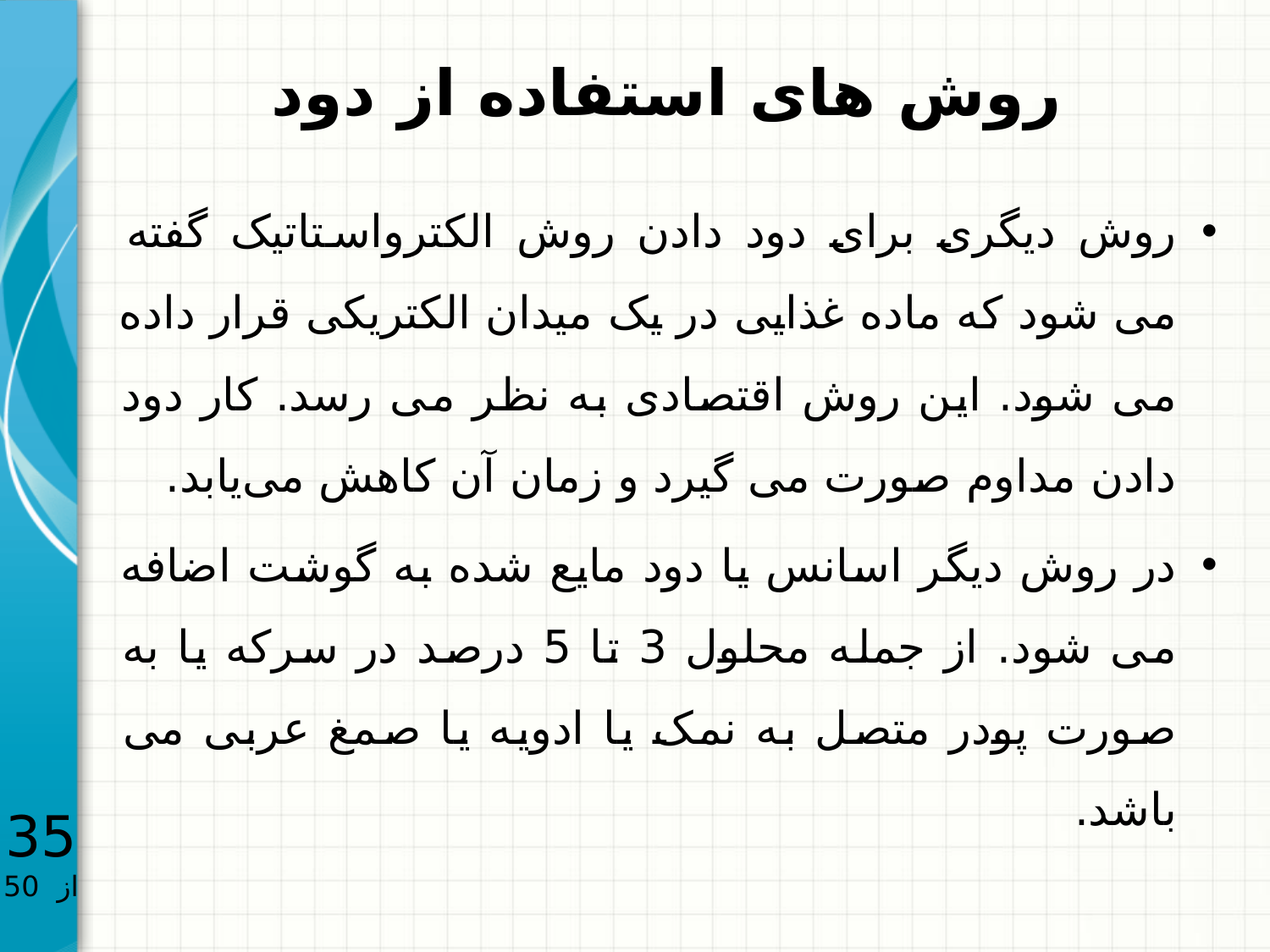

# روش های استفاده از دود
روش دیگری برای دود دادن روش الکترواستاتیک گفته می شود که ماده غذایی در یک میدان الکتریکی قرار داده می شود. این روش اقتصادی به نظر می رسد. کار دود دادن مداوم صورت می گیرد و زمان آن کاهش می‌یابد.
در روش دیگر اسانس یا دود مایع شده به گوشت اضافه می شود. از جمله محلول 3 تا 5 درصد در سرکه یا به صورت پودر متصل به نمک یا ادویه یا صمغ عربی می باشد.